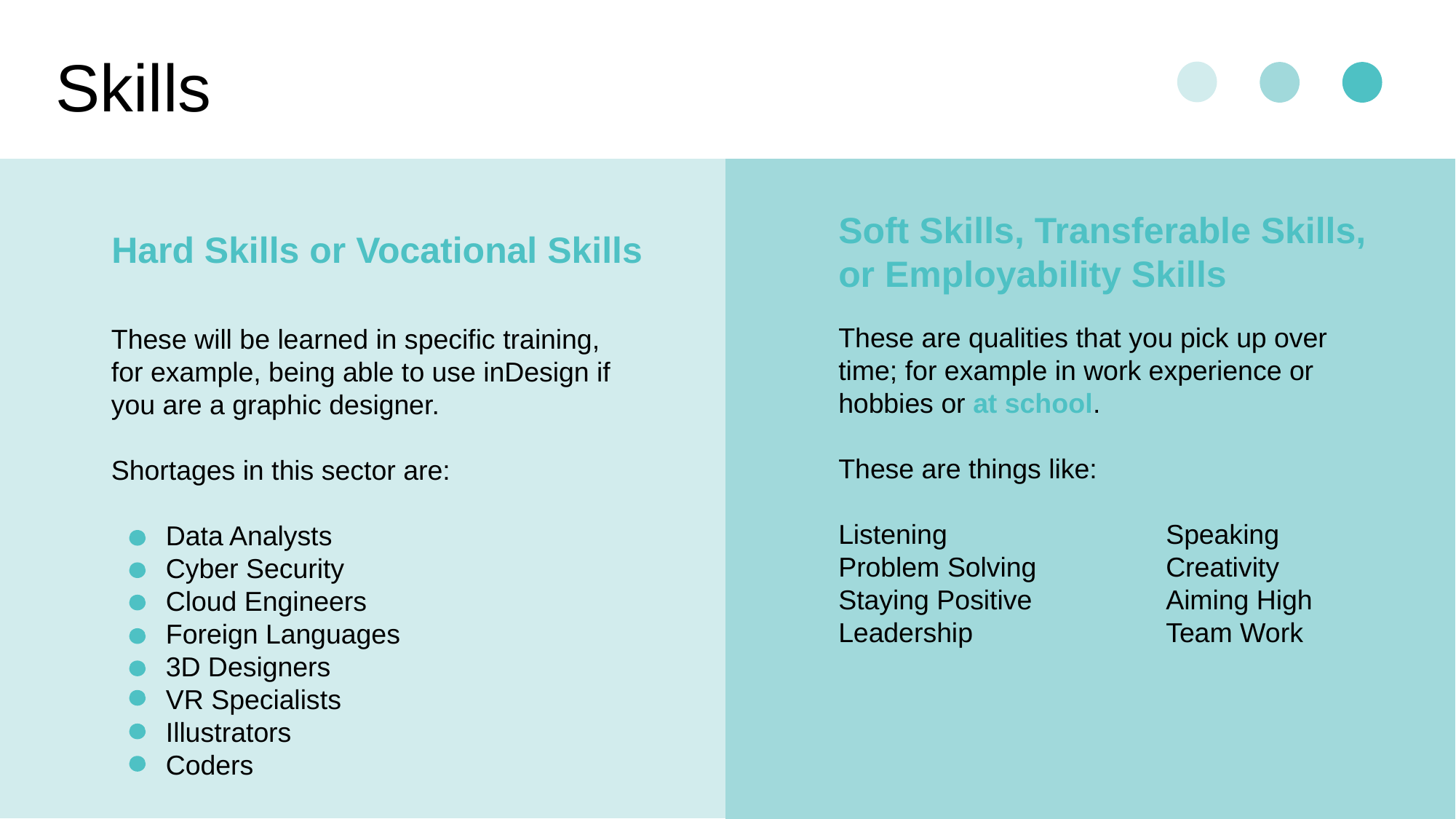

Skills

Soft Skills, Transferable Skills, or Employability Skills

Hard Skills or Vocational Skills

These are qualities that you pick up over time; for example in work experience or hobbies or at school.

These are things like:

Listening			Speaking
Problem Solving		Creativity
Staying Positive		Aiming High
Leadership		Team Work
These will be learned in specific training, for example, being able to use inDesign if you are a graphic designer.

Shortages in this sector are:

Data Analysts
Cyber Security
Cloud Engineers
Foreign Languages
3D Designers
VR Specialists
Illustrators
Coders